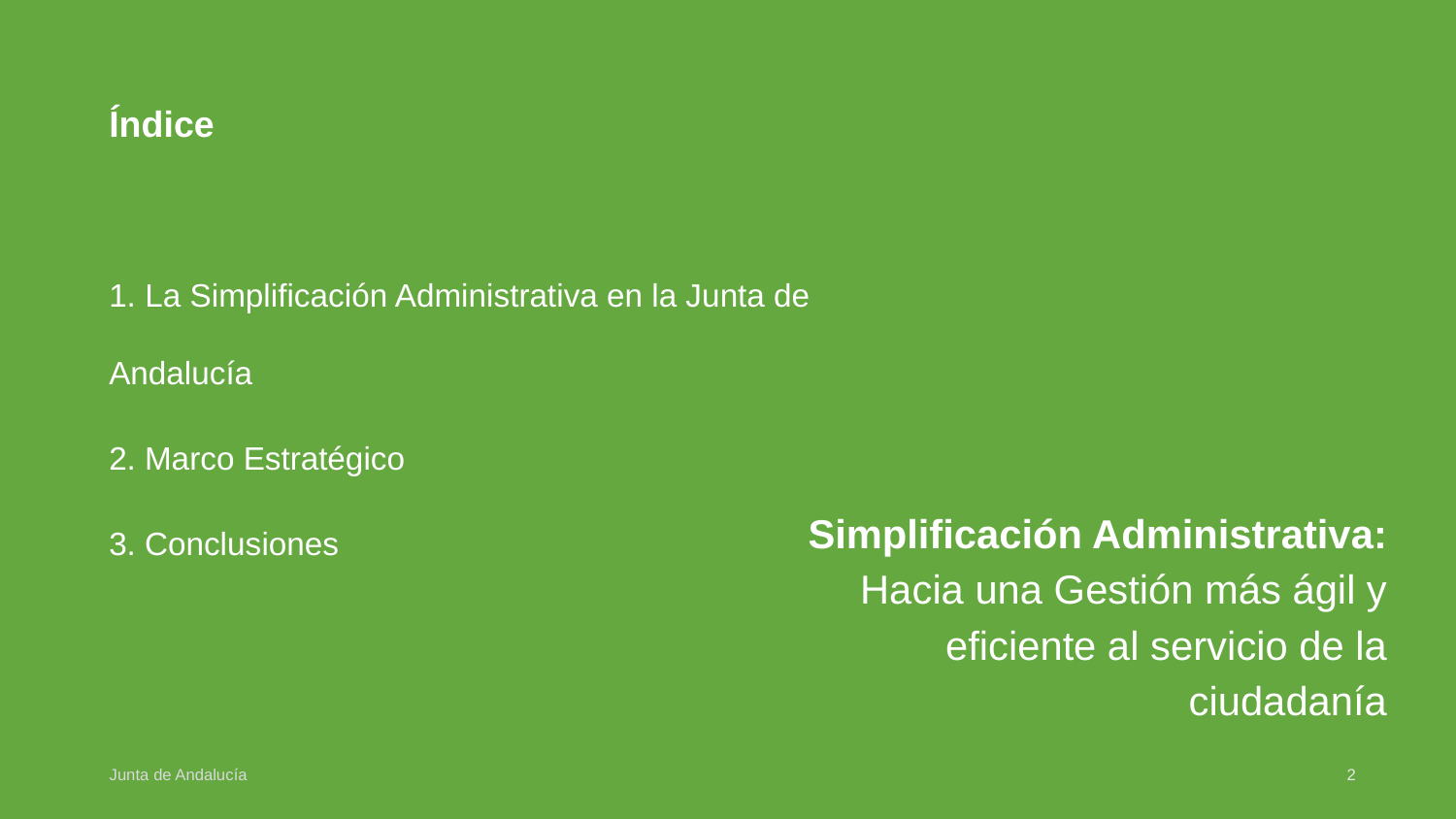

Índice
1. La Simplificación Administrativa en la Junta de Andalucía
2. Marco Estratégico
3. Conclusiones

Simplificación Administrativa: Hacia una Gestión más ágil y eficiente al servicio de la ciudadanía
2